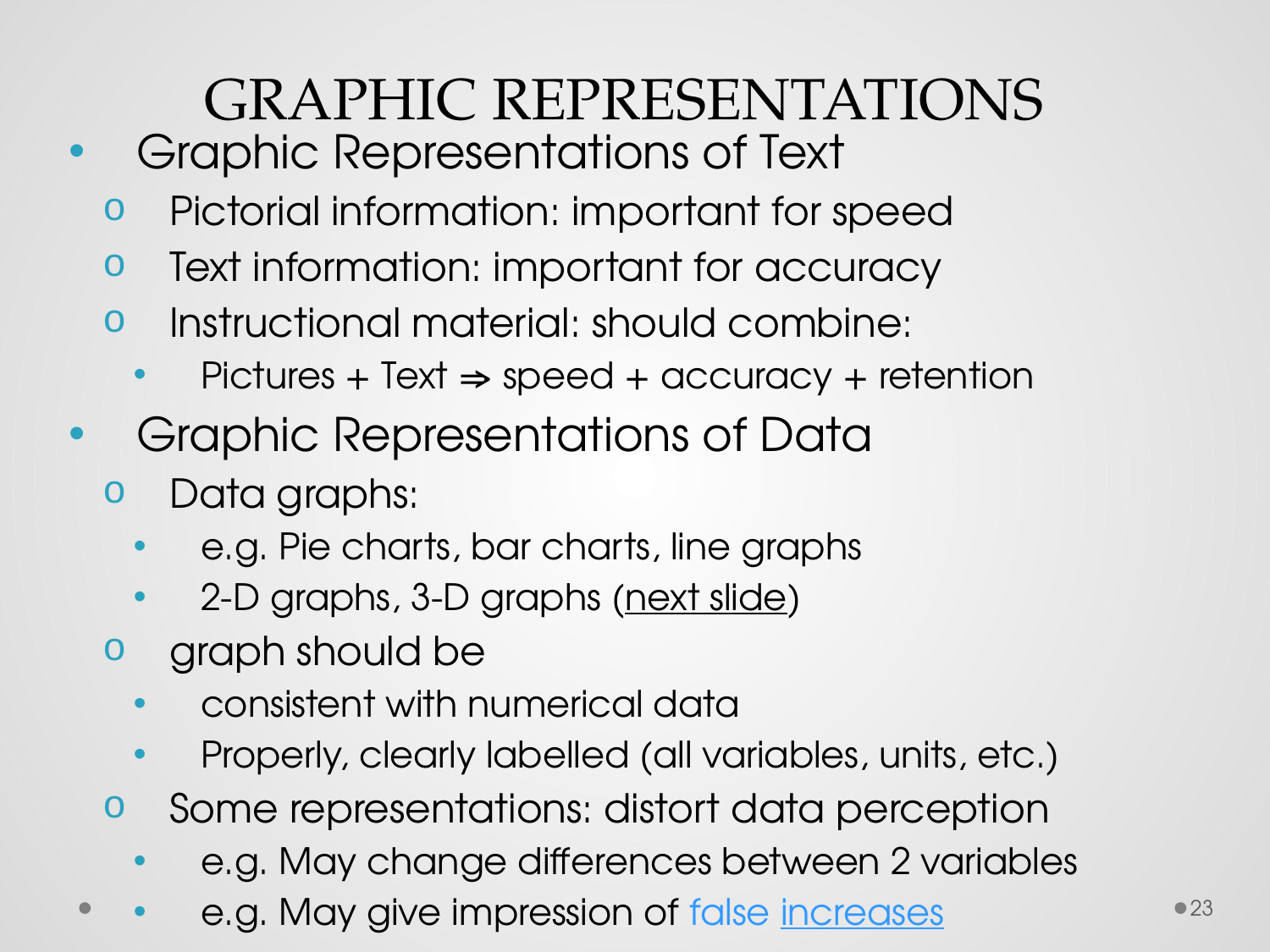

# GRAPHIC REPRESENTATIONS

Graphic Representations of Text
Pictorial information: important for speed
Text information: important for accuracy
Instructional material: should combine:
Pictures + Text ⇒ speed + accuracy + retention
Graphic Representations of Data
Data graphs:
e.g. Pie charts, bar charts, line graphs
2-D graphs, 3-D graphs (next slide)
graph should be
consistent with numerical data
Properly, clearly labelled (all variables, units, etc.)
Some representations: distort data perception
e.g. May change differences between 2 variables
e.g. May give impression of false increases
23